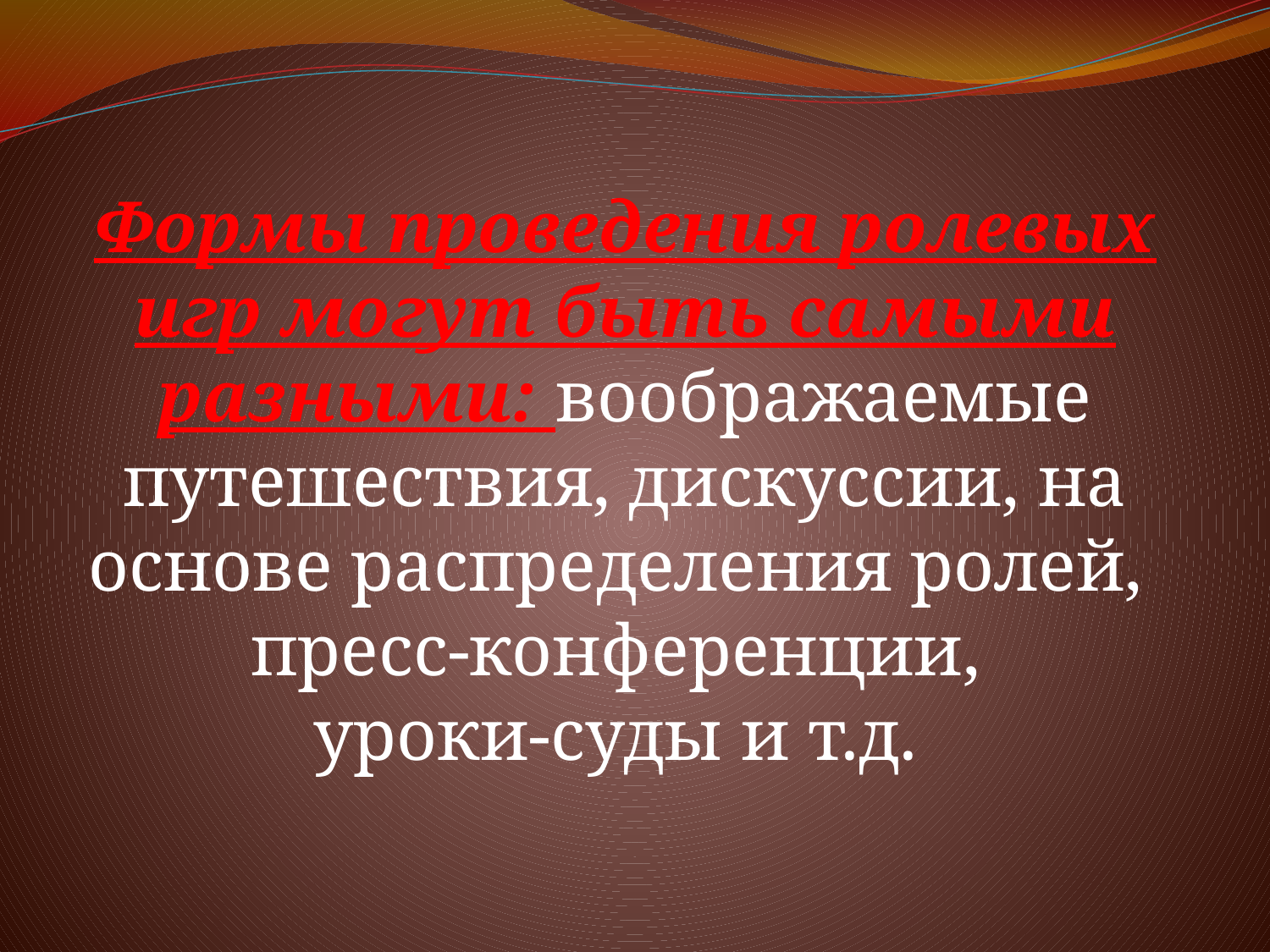

Формы проведения ролевых игр могут быть самыми разными: воображаемые путешествия, дискуссии, на основе распределения ролей,
пресс-конференции,
уроки-суды и т.д.
#